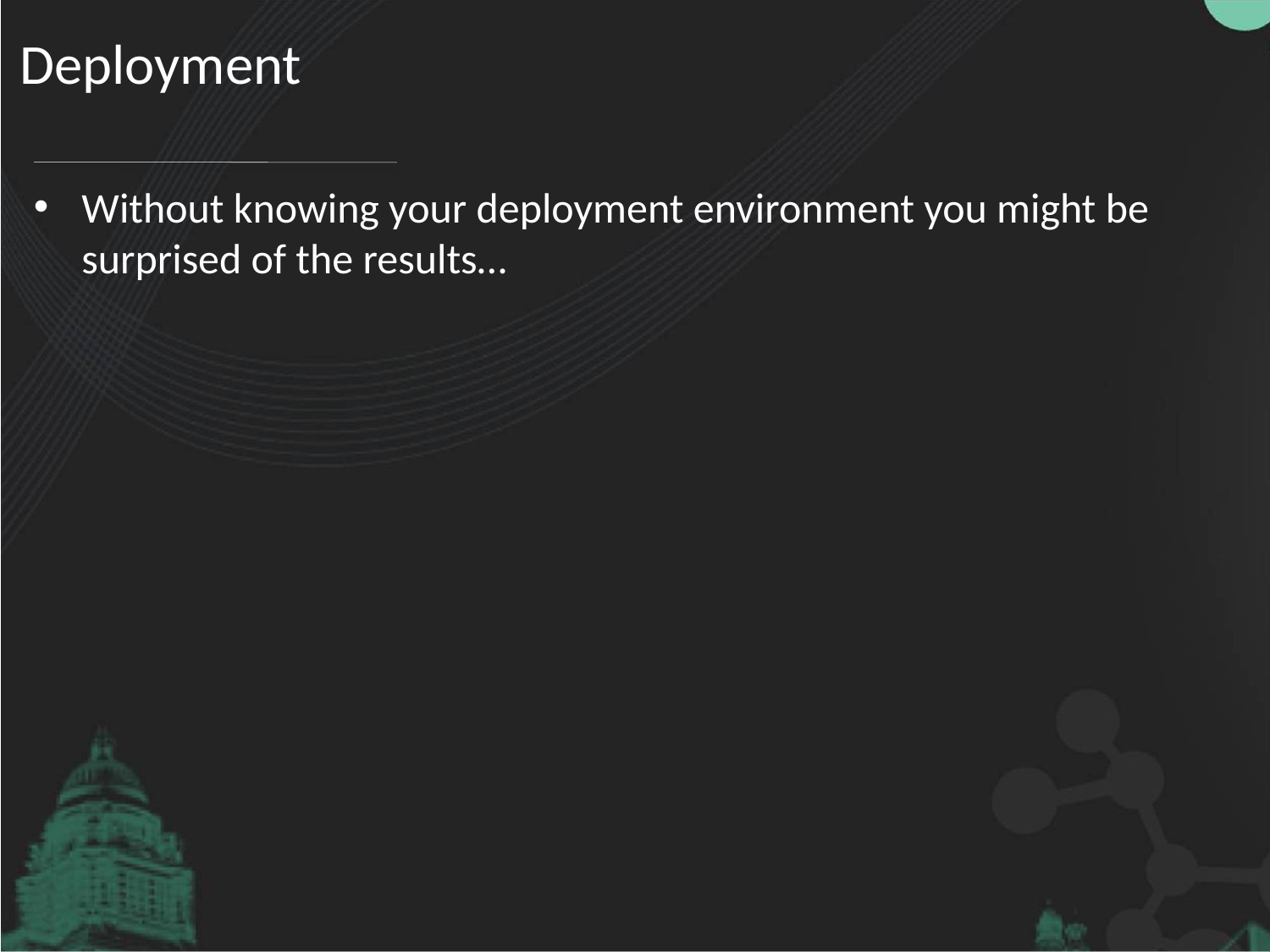

# Deployment
Without knowing your deployment environment you might be surprised of the results…